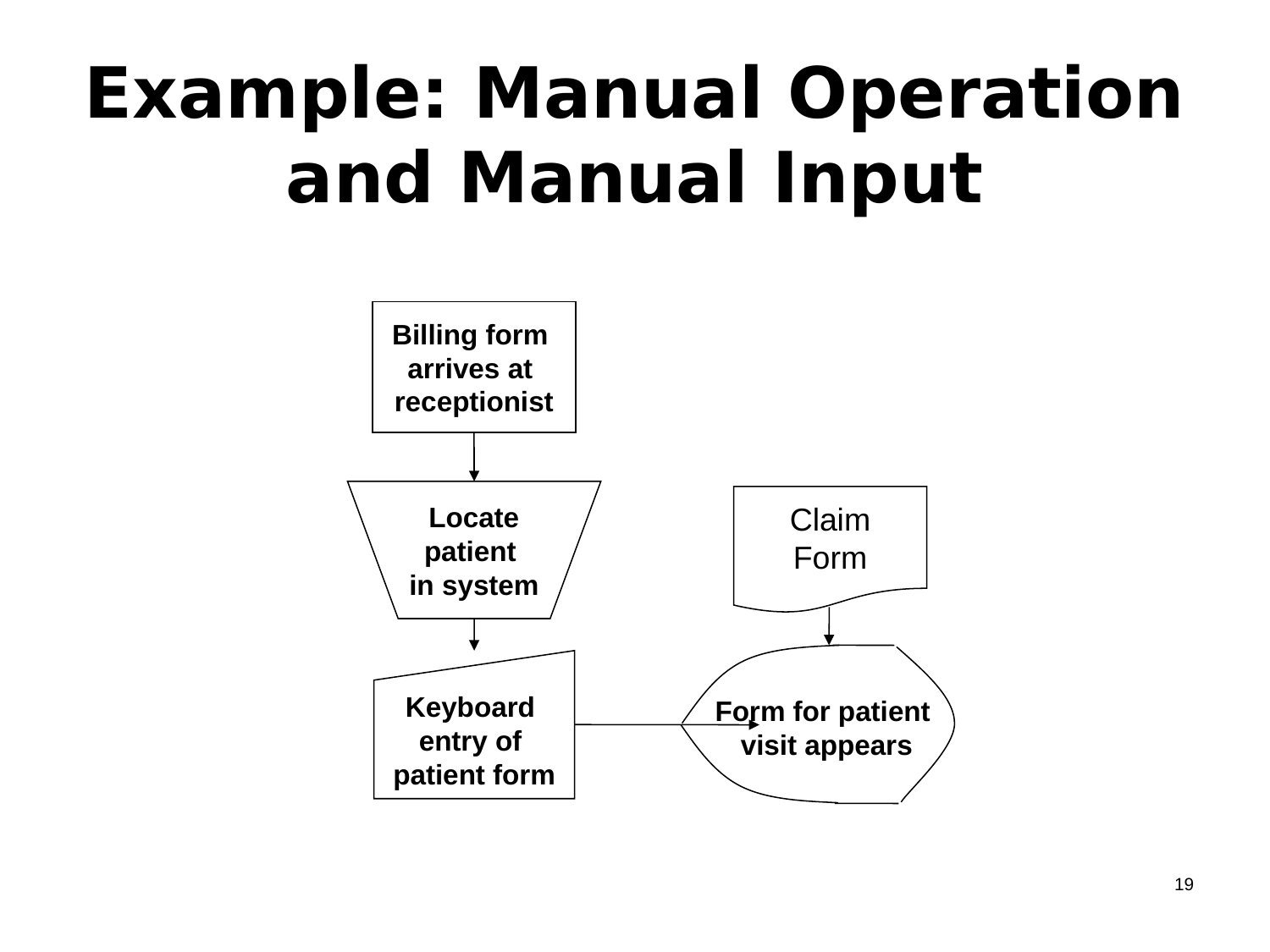

# Example: Manual Operation and Manual Input
Billing form
arrives at
receptionist
Locate
patient
in system
Claim
Form

Form for patient
visit appears
Keyboard
entry of
patient form
19